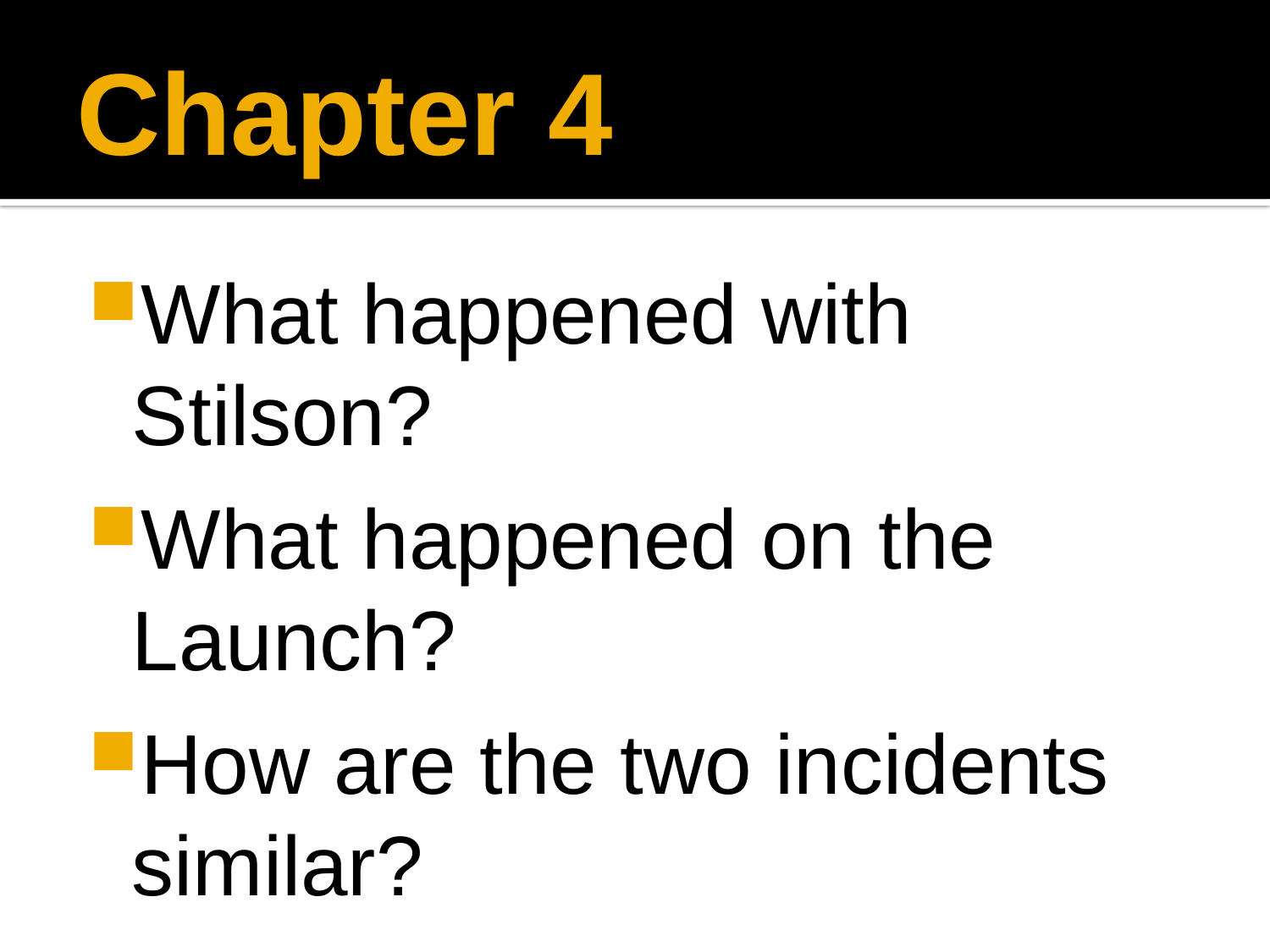

# Chapter 4
What happened with Stilson?

What happened on the Launch?

How are the two incidents similar?